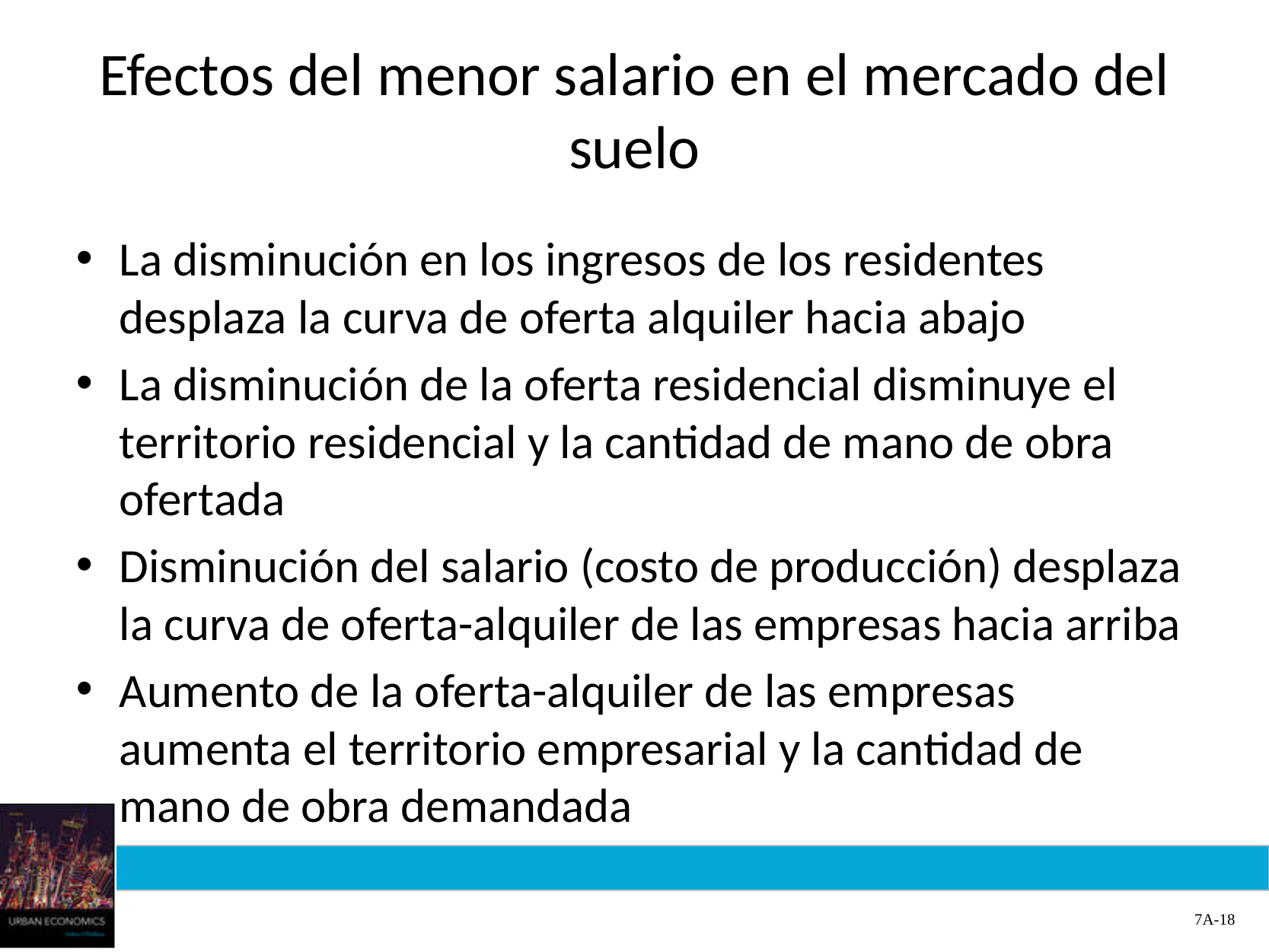

# Efectos del menor salario en el mercado del suelo
La disminución en los ingresos de los residentes desplaza la curva de oferta alquiler hacia abajo
La disminución de la oferta residencial disminuye el territorio residencial y la cantidad de mano de obra ofertada
Disminución del salario (costo de producción) desplaza la curva de oferta-alquiler de las empresas hacia arriba
Aumento de la oferta-alquiler de las empresas aumenta el territorio empresarial y la cantidad de mano de obra demandada
7A-18